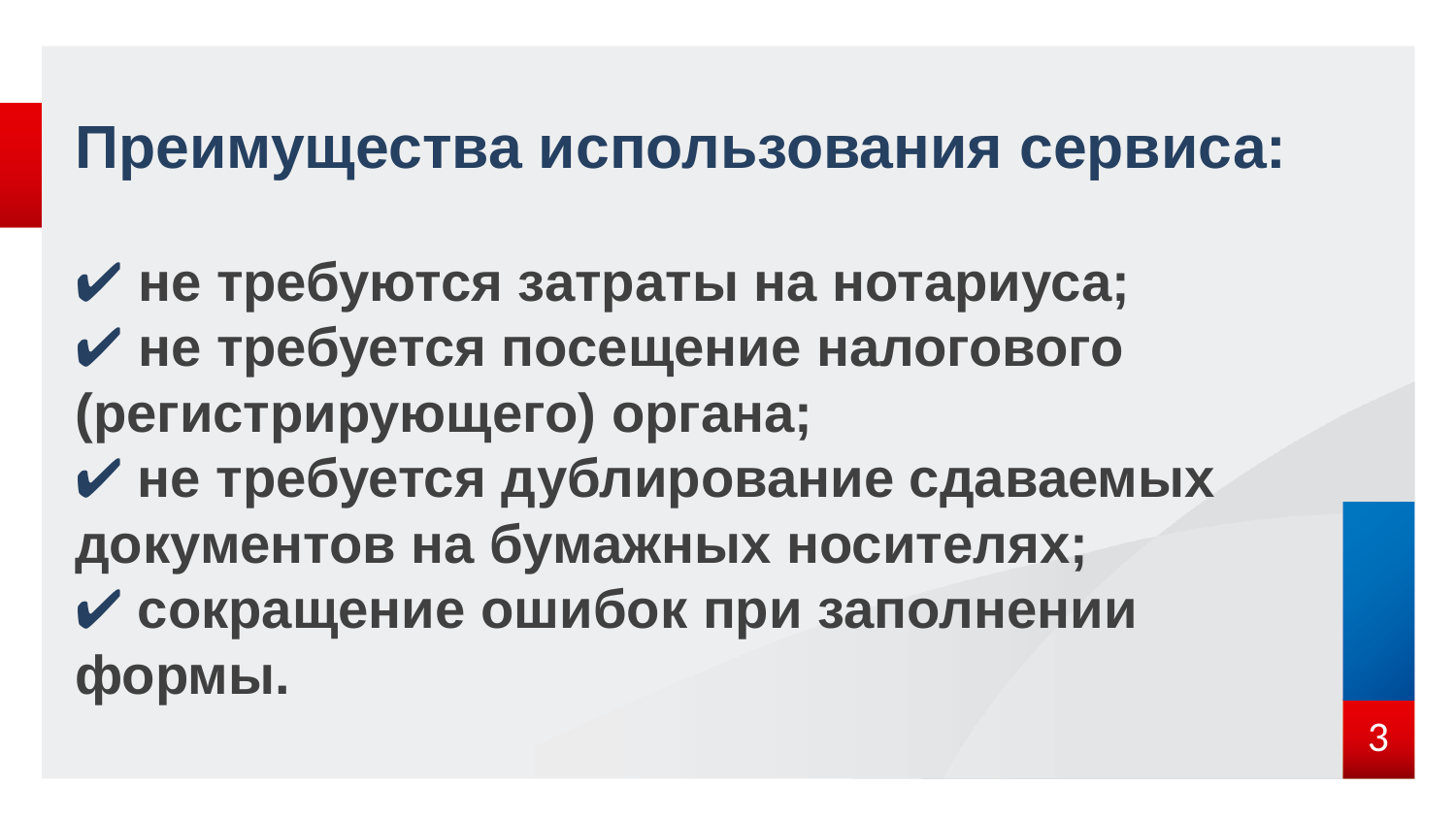

# Преимущества использования сервиса: ✔ не требуются затраты на нотариуса; ✔ не требуется посещение налогового (регистрирующего) органа; ✔ не требуется дублирование сдаваемых документов на бумажных носителях; ✔ сокращение ошибок при заполнении формы.
3